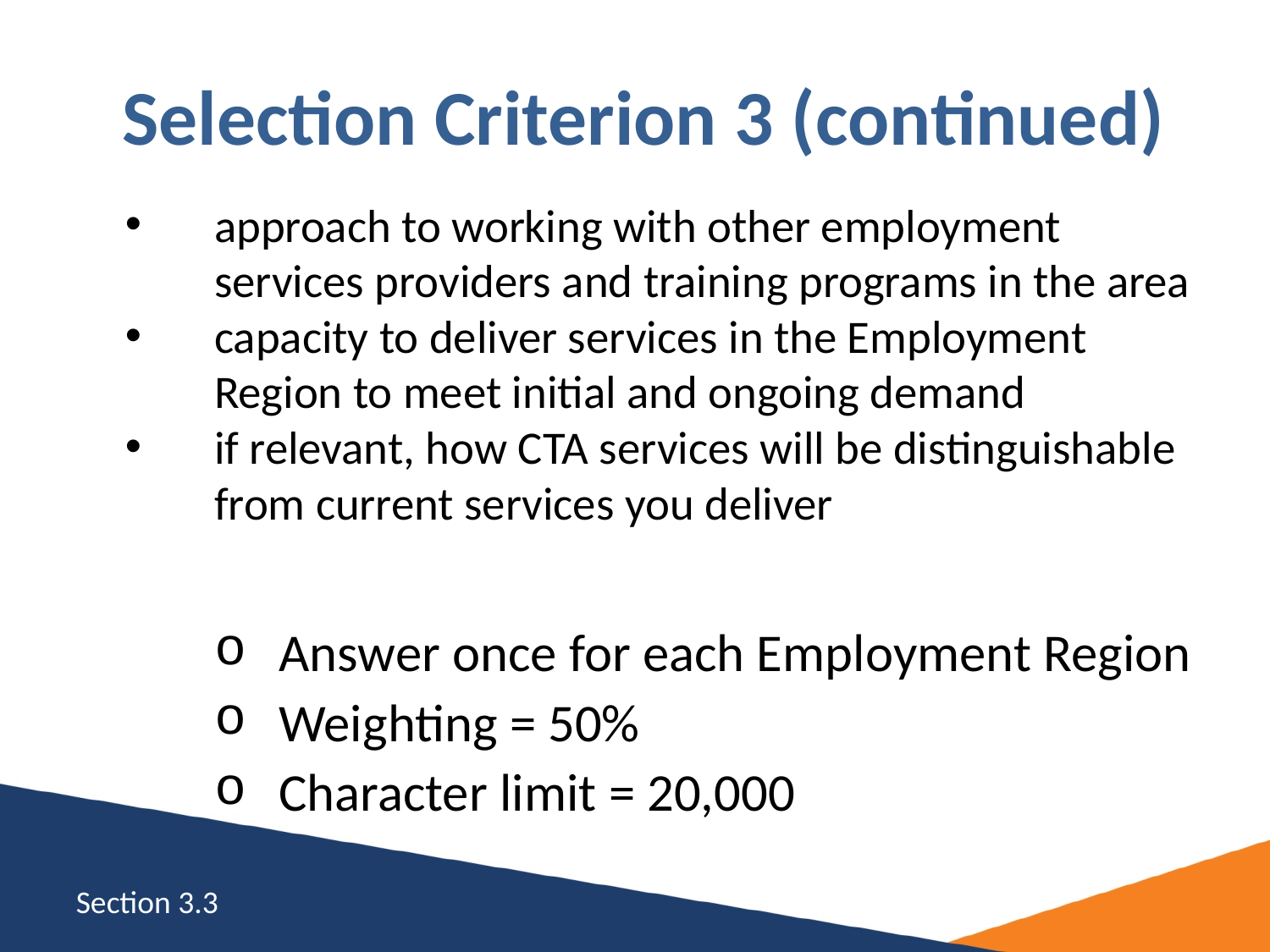

# Selection Criterion 3 (continued)
approach to working with other employment services providers and training programs in the area
capacity to deliver services in the Employment Region to meet initial and ongoing demand
if relevant, how CTA services will be distinguishable from current services you deliver

Answer once for each Employment Region
Weighting = 50%
Character limit = 20,000
Section 3.3